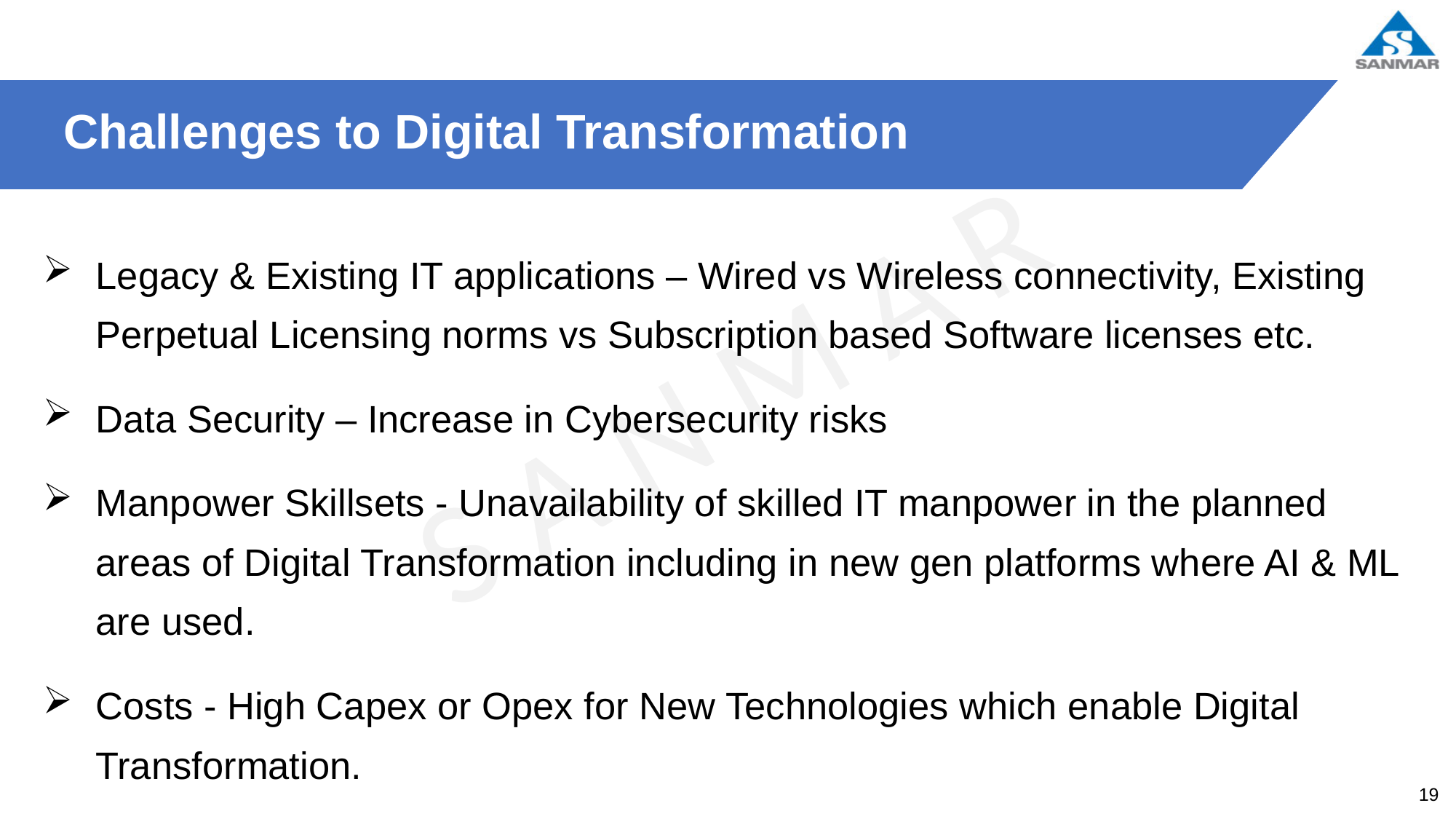

Challenges to Digital Transformation
Legacy & Existing IT applications – Wired vs Wireless connectivity, Existing Perpetual Licensing norms vs Subscription based Software licenses etc.
Data Security – Increase in Cybersecurity risks
Manpower Skillsets - Unavailability of skilled IT manpower in the planned areas of Digital Transformation including in new gen platforms where AI & ML are used.
Costs - High Capex or Opex for New Technologies which enable Digital Transformation.
19